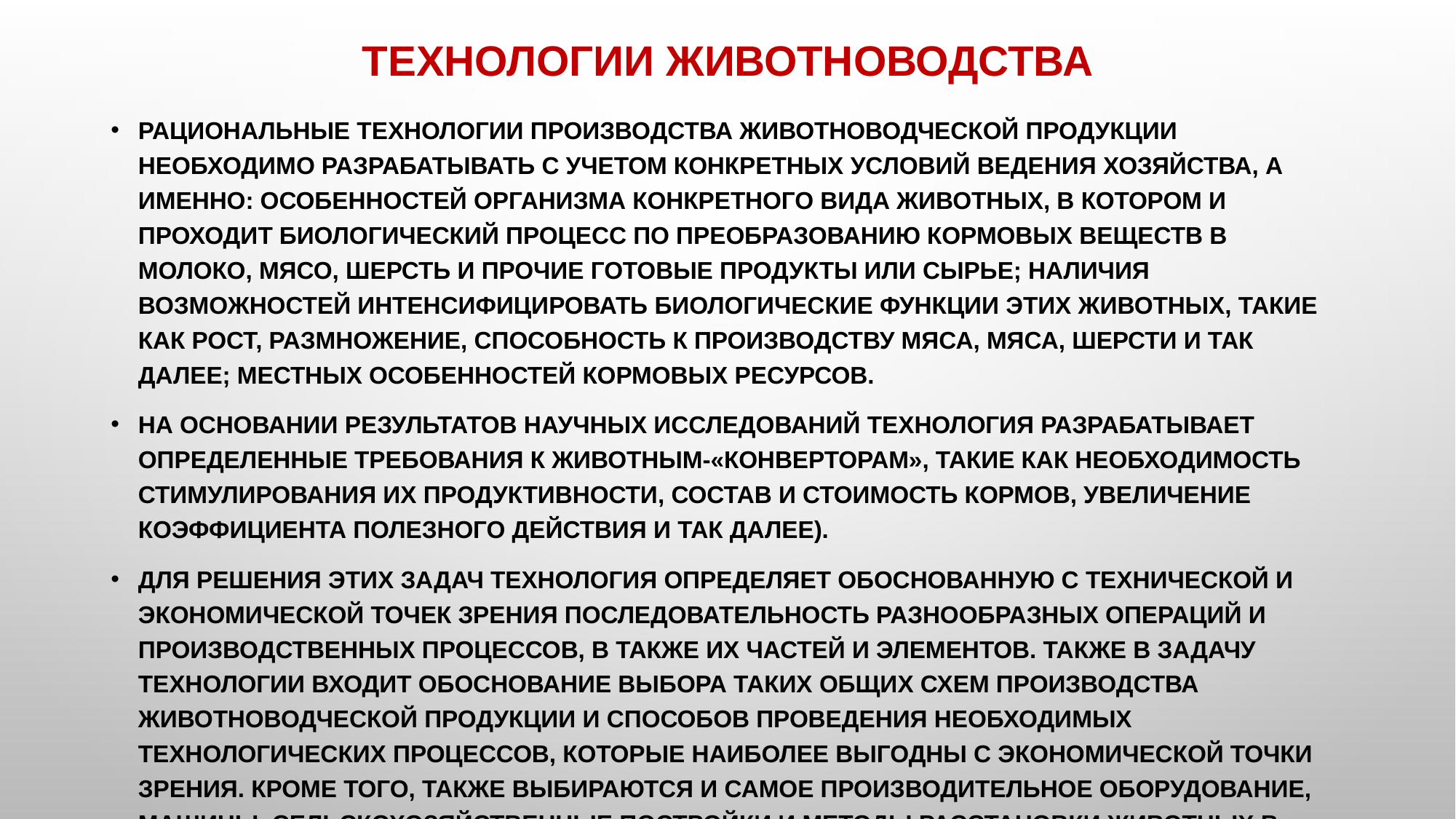

# Технологии животноводства
Рациональные технологии производства животноводческой продукции необходимо разрабатывать с учетом конкретных условий ведения хозяйства, а именно: особенностей организма конкретного вида животных, в котором и проходит биологический процесс по преобразованию кормовых веществ в молоко, мясо, шерсть и прочие готовые продукты или сырье; наличия возможностей интенсифицировать биологические функции этих животных, такие как рост, размножение, способность к производству мяса, мяса, шерсти и так далее; местных особенностей кормовых ресурсов.
На основании результатов научных исследований технология разрабатывает определенные требования к животным-«конверторам», такие как необходимость стимулирования их продуктивности, состав и стоимость кормов, увеличение коэффициента полезного действия и так далее).
Для решения этих задач технология определяет обоснованную с технической и экономической точек зрения последовательность разнообразных операций и производственных процессов, в также их частей и элементов. Также в задачу технологии входит обоснование выбора таких общих схем производства животноводческой продукции и способов проведения необходимых технологических процессов, которые наиболее выгодны с экономической точки зрения. Кроме того, также выбираются и самое производительное оборудование, машины, сельскохозяйственные постройки и методы расстановки животных в этих помещениях, оборудование и механизмы, которые позволяют создать наилучшие условия для обоснованных с научной точки зрения необходимых производственных процессов с высокой производительностью.
В общем, целью технологии должно быть получение наиболее дешевой, но высококачественной продукции в максимально возможном количестве. Достижение этой цели возможно при взаимной и наиболее целесообразной увязке различных методов работ и производственных процессов, которые составляют организационную, экономическую, техническую и биологическую основу животноводческого производства и включают в себя следующие вопросы: